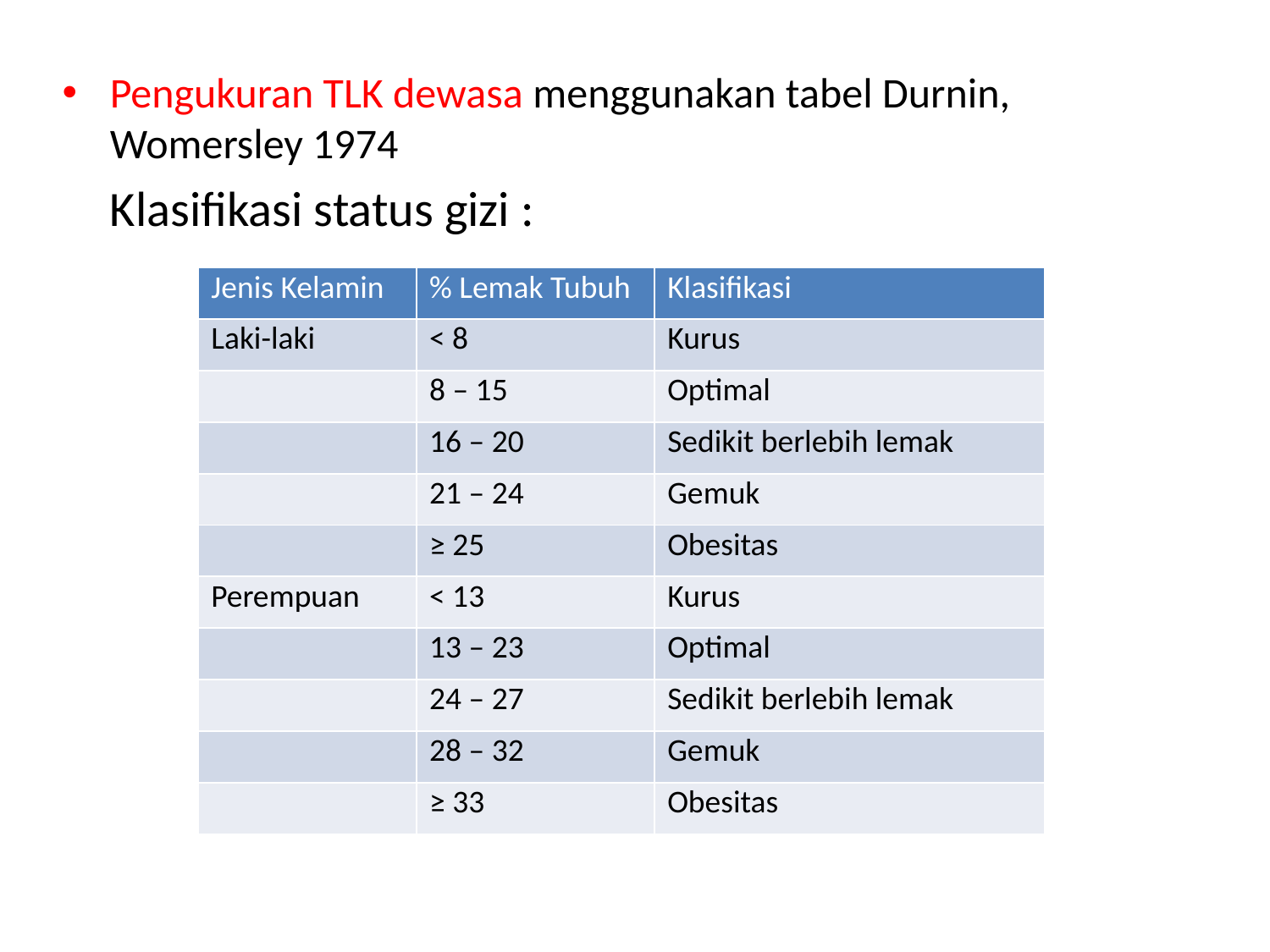

Pengukuran TLK dewasa menggunakan tabel Durnin, Womersley 1974
	Klasifikasi status gizi :

| Jenis Kelamin | % Lemak Tubuh | Klasifikasi |
| --- | --- | --- |
| Laki-laki | < 8 | Kurus |
|  | 8 – 15 | Optimal |
|  | 16 – 20 | Sedikit berlebih lemak |
|  | 21 – 24 | Gemuk |
|  | ≥ 25 | Obesitas |
| Perempuan | < 13 | Kurus |
|  | 13 – 23 | Optimal |
|  | 24 – 27 | Sedikit berlebih lemak |
|  | 28 – 32 | Gemuk |
|  | ≥ 33 | Obesitas |